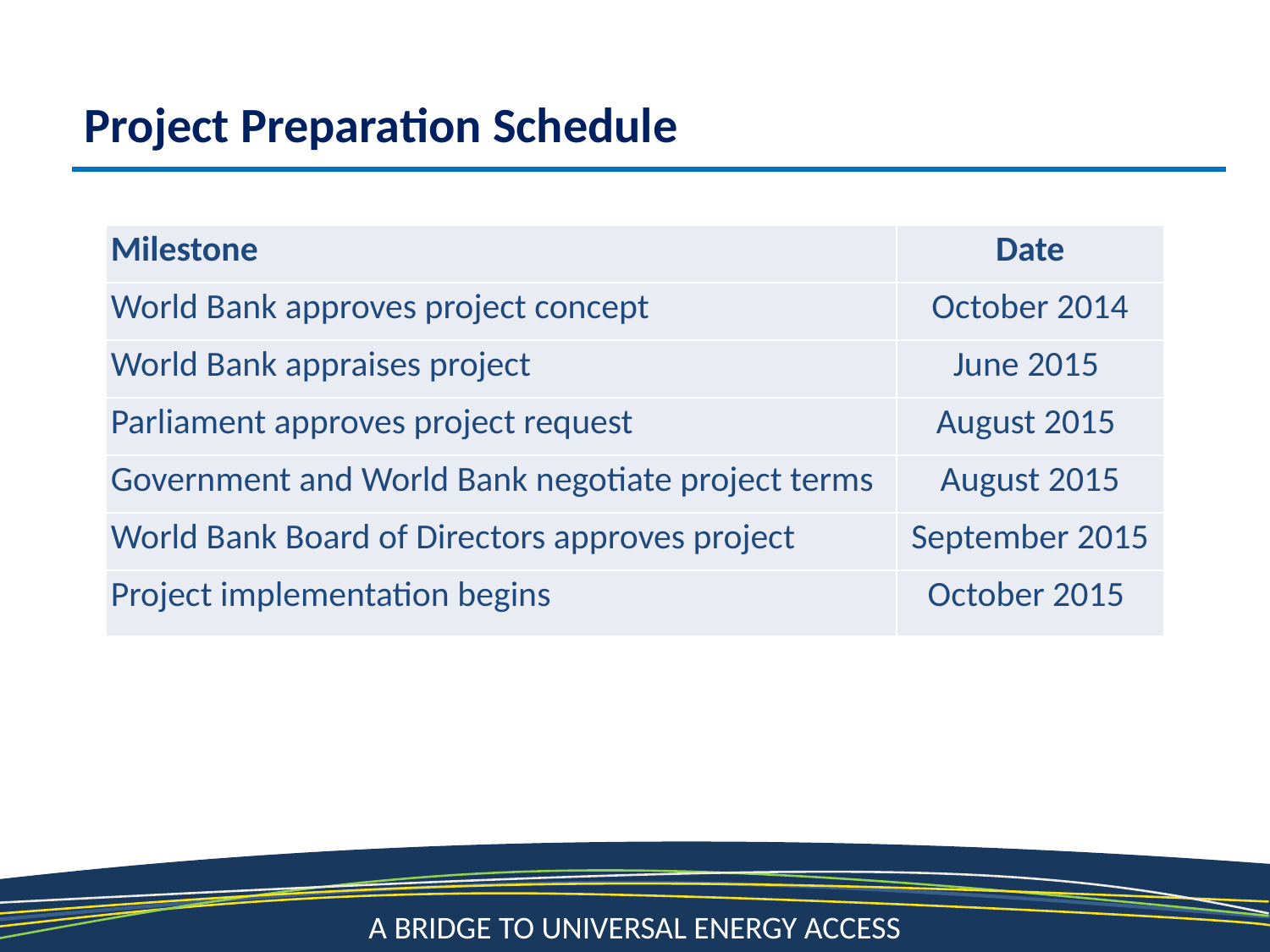

Project Preparation Schedule
| Milestone | Date |
| --- | --- |
| World Bank approves project concept | October 2014 |
| World Bank appraises project | June 2015 |
| Parliament approves project request | August 2015 |
| Government and World Bank negotiate project terms | August 2015 |
| World Bank Board of Directors approves project | September 2015 |
| Project implementation begins | October 2015 |

13

A Bridge to Universal Energy Access